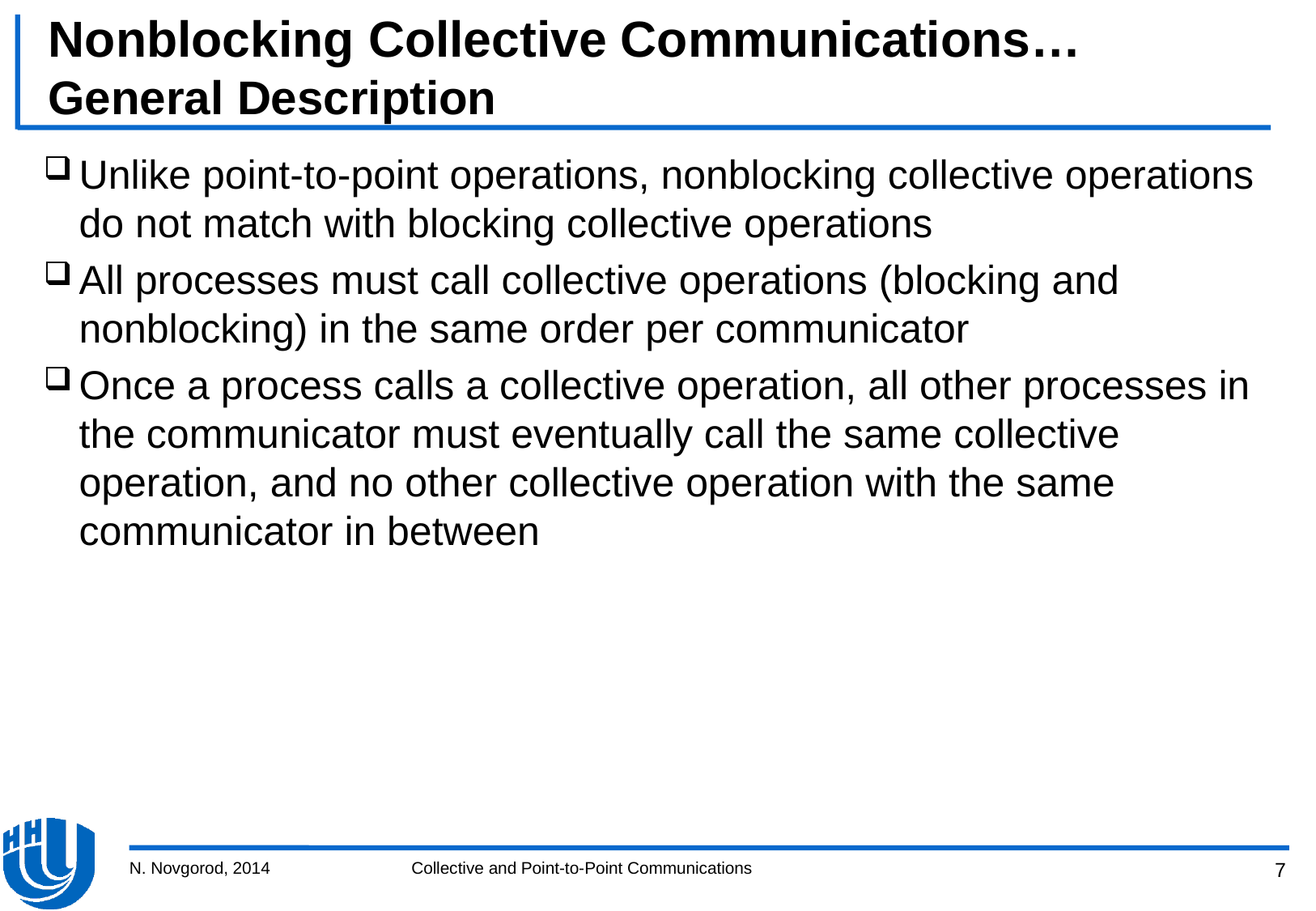

# Nonblocking Collective Communications… General Description
Unlike point-to-point operations, nonblocking collective operations do not match with blocking collective operations
All processes must call collective operations (blocking and nonblocking) in the same order per communicator
Once a process calls a collective operation, all other processes in the communicator must eventually call the same collective operation, and no other collective operation with the same communicator in between
N. Novgorod, 2014
Collective and Point-to-Point Communications
7